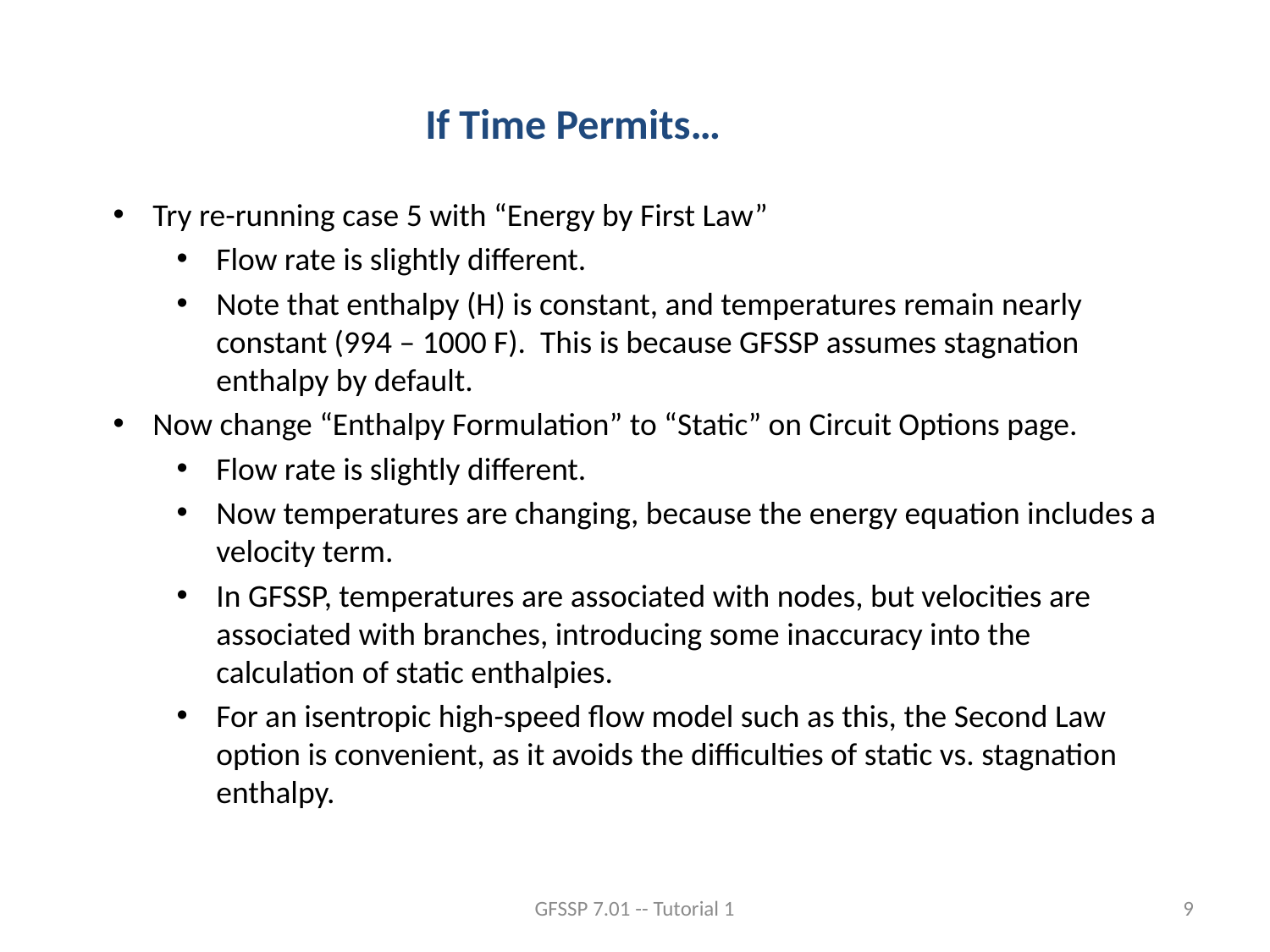

If Time Permits…
Try re-running case 5 with “Energy by First Law”
Flow rate is slightly different.
Note that enthalpy (H) is constant, and temperatures remain nearly constant (994 – 1000 F).  This is because GFSSP assumes stagnation enthalpy by default.
Now change “Enthalpy Formulation” to “Static” on Circuit Options page.
Flow rate is slightly different.
Now temperatures are changing, because the energy equation includes a velocity term.
In GFSSP, temperatures are associated with nodes, but velocities are associated with branches, introducing some inaccuracy into the calculation of static enthalpies.
For an isentropic high-speed flow model such as this, the Second Law option is convenient, as it avoids the difficulties of static vs. stagnation enthalpy.

GFSSP 7.01 -- Tutorial 1
9